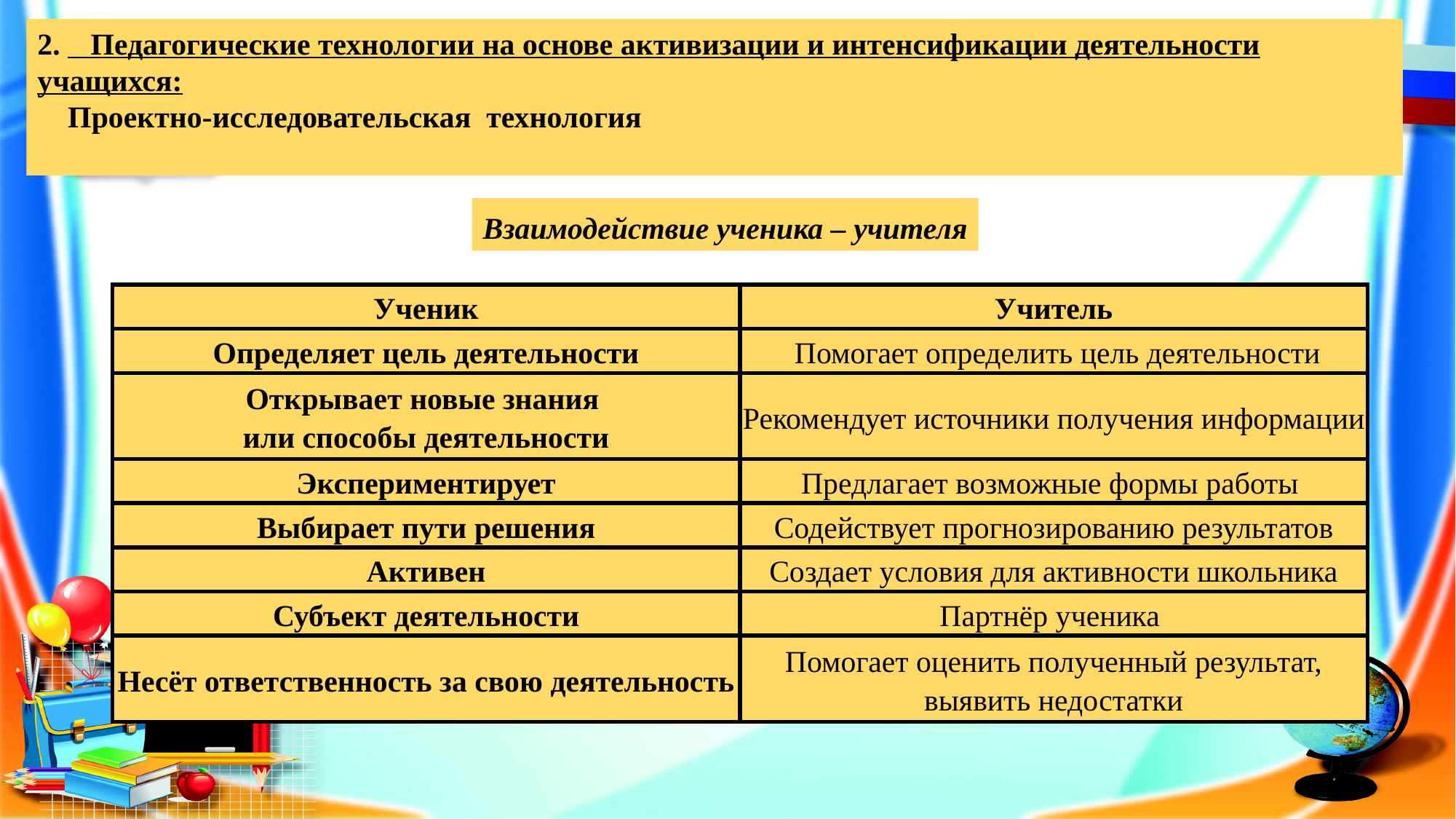

2.    Педагогические технологии на основе активизации и интенсификации деятельности учащихся:
    Проектно-исследовательская  технология

Взаимодействие ученика – учителя
| Ученик | Учитель |
| --- | --- |
| Определяет цель деятельности | Помогает определить цель деятельности |
| Открывает новые знания или способы деятельности | Рекомендует источники получения информации |
| Экспериментирует | Предлагает возможные формы работы |
| Выбирает пути решения | Содействует прогнозированию результатов |
| Активен | Создает условия для активности школьника |
| Субъект деятельности | Партнёр ученика |
| Несёт ответственность за свою деятельность | Помогает оценить полученный результат, выявить недостатки |